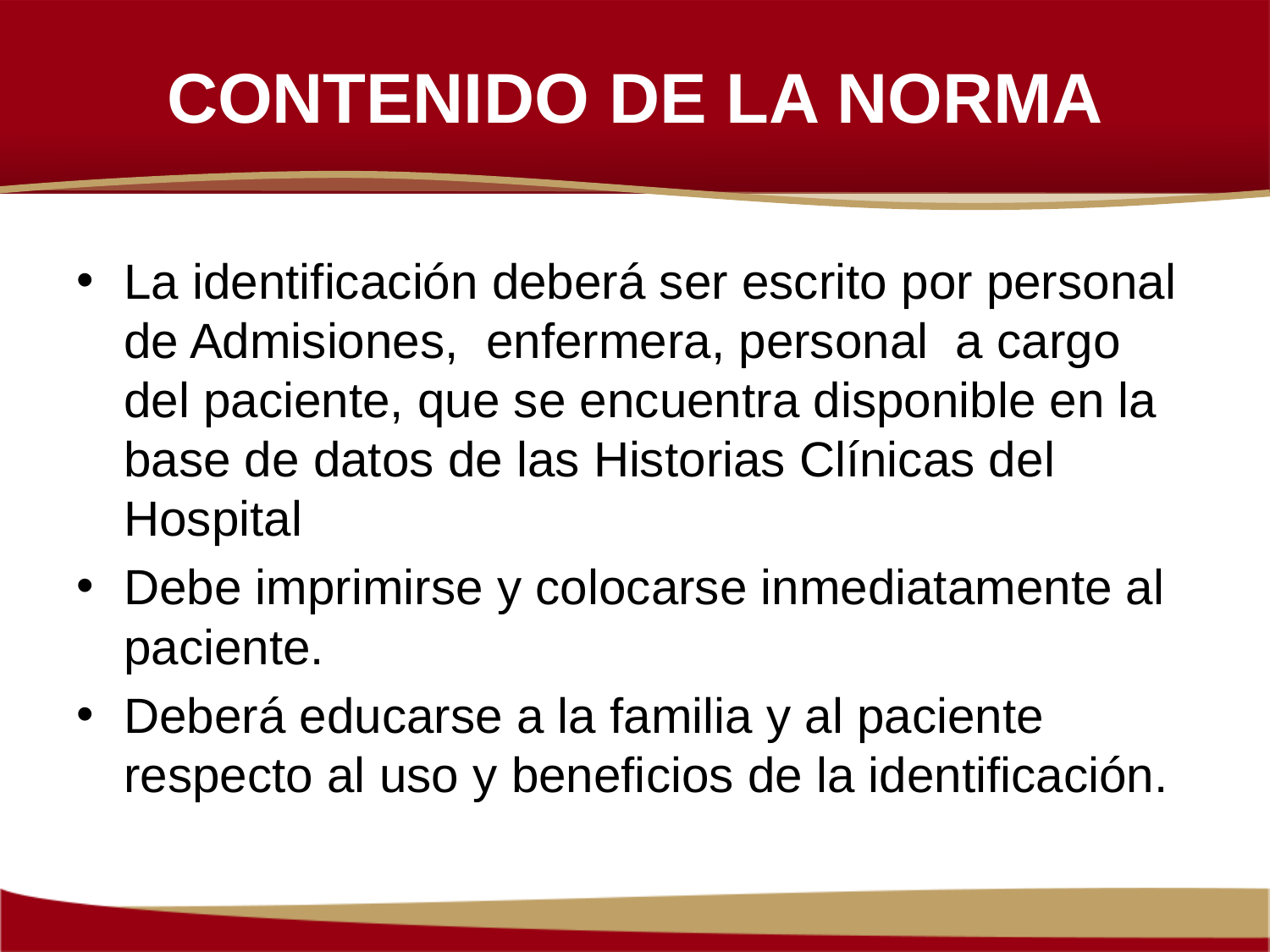

# CONTENIDO DE LA NORMA
La identificación deberá ser escrito por personal de Admisiones,  enfermera, personal  a cargo del paciente, que se encuentra disponible en la base de datos de las Historias Clínicas del Hospital
Debe imprimirse y colocarse inmediatamente al paciente.
Deberá educarse a la familia y al paciente respecto al uso y beneficios de la identificación.